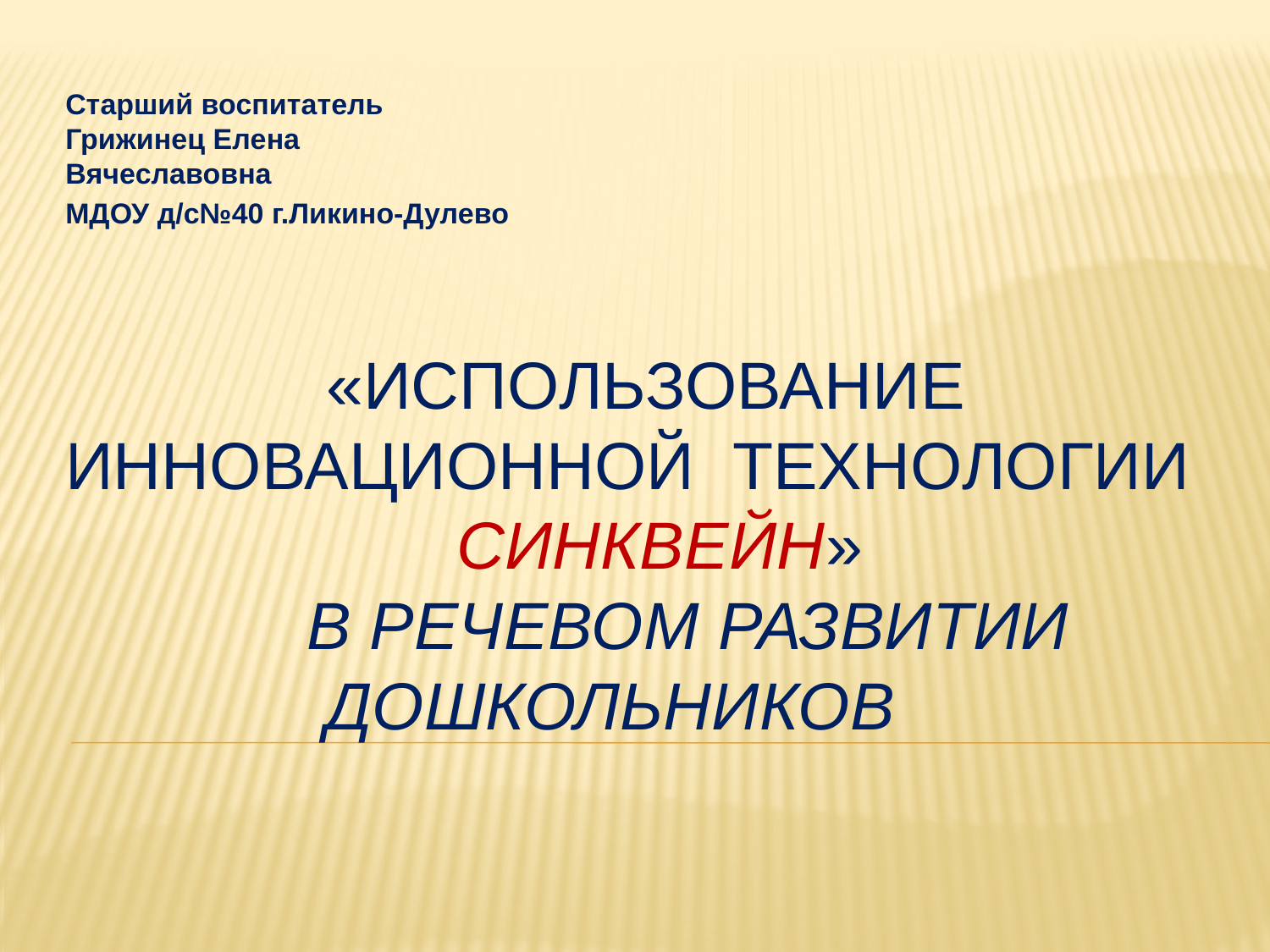

Старший воспитатель Грижинец Елена Вячеславовна
МДОУ д/с№40 г.Ликино-Дулево
# «ИСПОЛЬЗОВАНИЕ    ИННОВАЦИОННОЙ  ТЕХНОЛОГИИ СИНКВЕЙН» в речевом развитии дошкольников